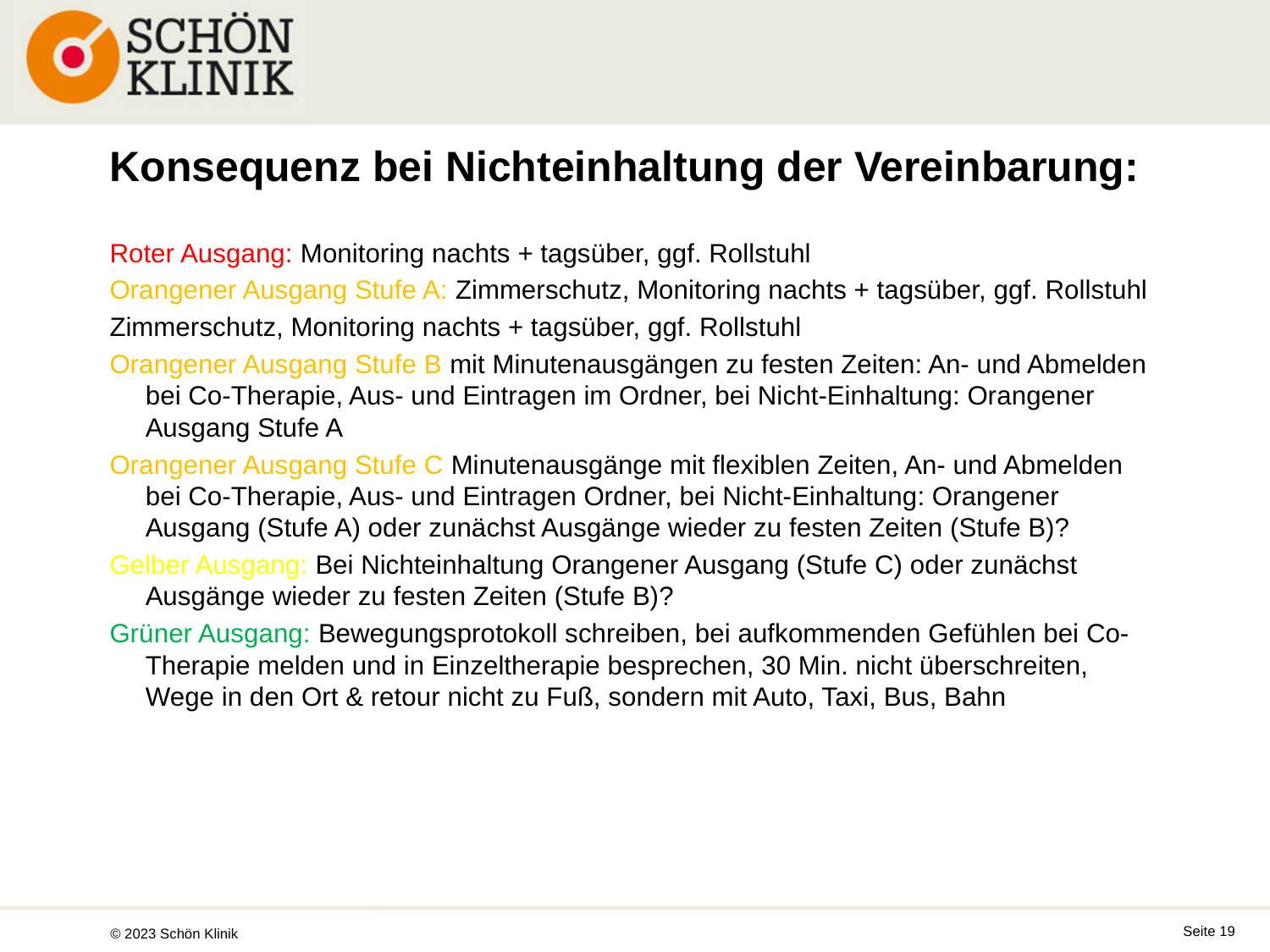

# Konsequenz bei Nichteinhaltung der Vereinbarung:
Roter Ausgang: Monitoring nachts + tagsüber, ggf. Rollstuhl
Orangener Ausgang Stufe A: Zimmerschutz, Monitoring nachts + tagsüber, ggf. Rollstuhl
Zimmerschutz, Monitoring nachts + tagsüber, ggf. Rollstuhl
Orangener Ausgang Stufe B mit Minutenausgängen zu festen Zeiten: An- und Abmelden bei Co-Therapie, Aus- und Eintragen im Ordner, bei Nicht-Einhaltung: Orangener Ausgang Stufe A
Orangener Ausgang Stufe C Minutenausgänge mit flexiblen Zeiten, An- und Abmelden bei Co-Therapie, Aus- und Eintragen Ordner, bei Nicht-Einhaltung: Orangener Ausgang (Stufe A) oder zunächst Ausgänge wieder zu festen Zeiten (Stufe B)?
Gelber Ausgang: Bei Nichteinhaltung Orangener Ausgang (Stufe C) oder zunächst Ausgänge wieder zu festen Zeiten (Stufe B)?
Grüner Ausgang: Bewegungsprotokoll schreiben, bei aufkommenden Gefühlen bei Co-Therapie melden und in Einzeltherapie besprechen, 30 Min. nicht überschreiten, Wege in den Ort & retour nicht zu Fuß, sondern mit Auto, Taxi, Bus, Bahn